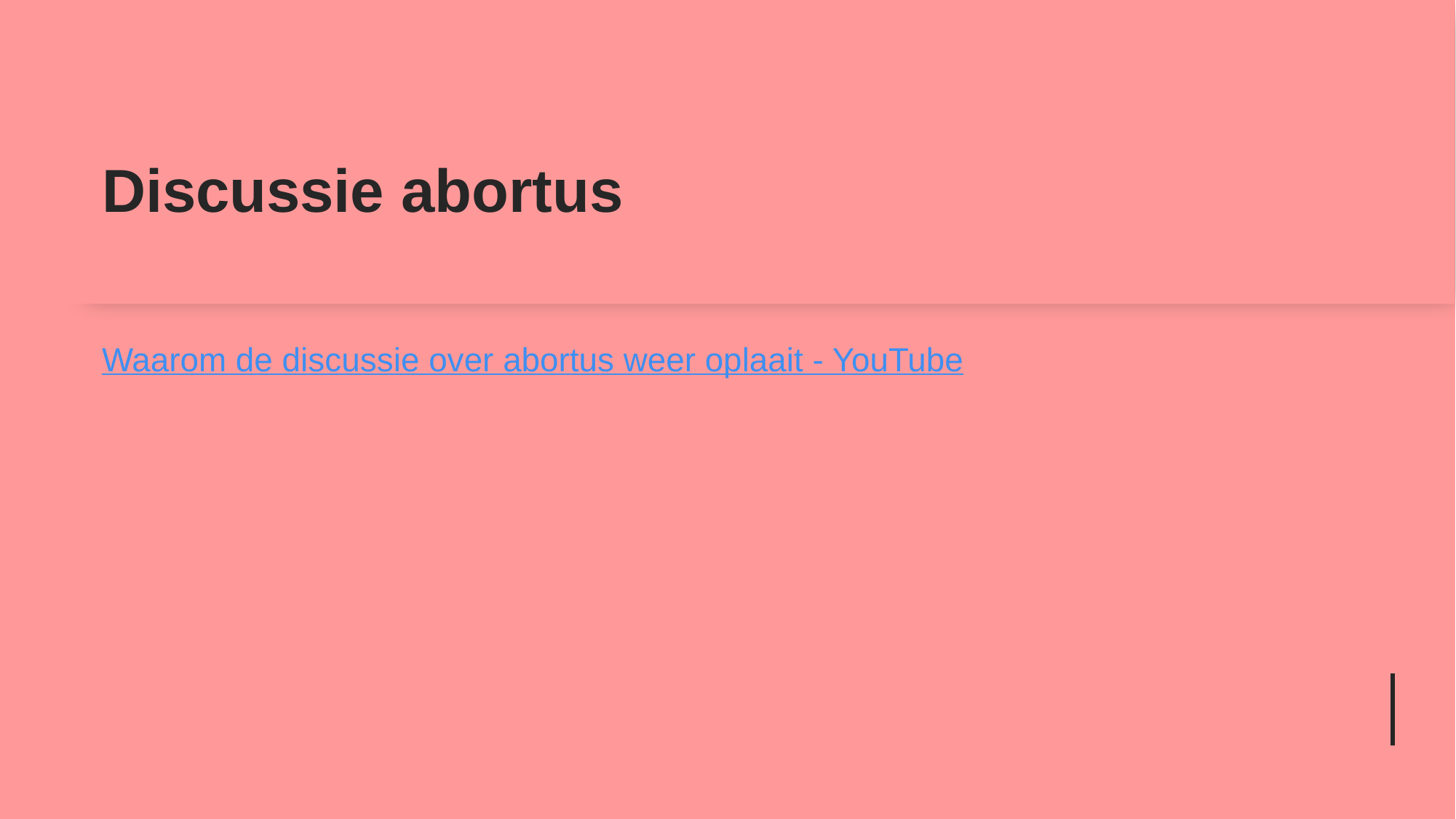

# Discussie abortus
Waarom de discussie over abortus weer oplaait - YouTube